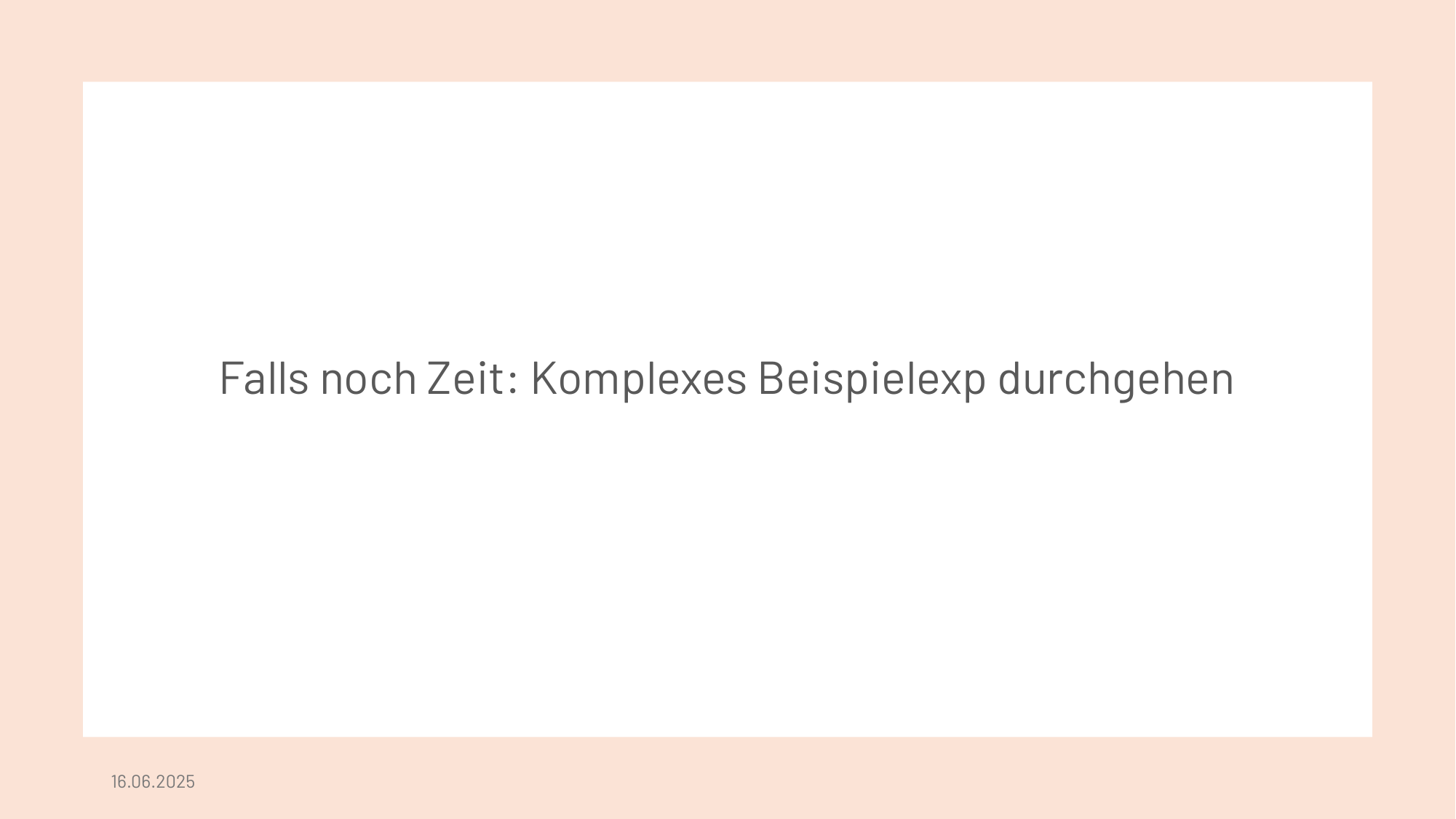

# Falls noch Zeit: Komplexes Beispielexp durchgehen
16.06.2025
Finn Schröder - Allgemeine 2
9